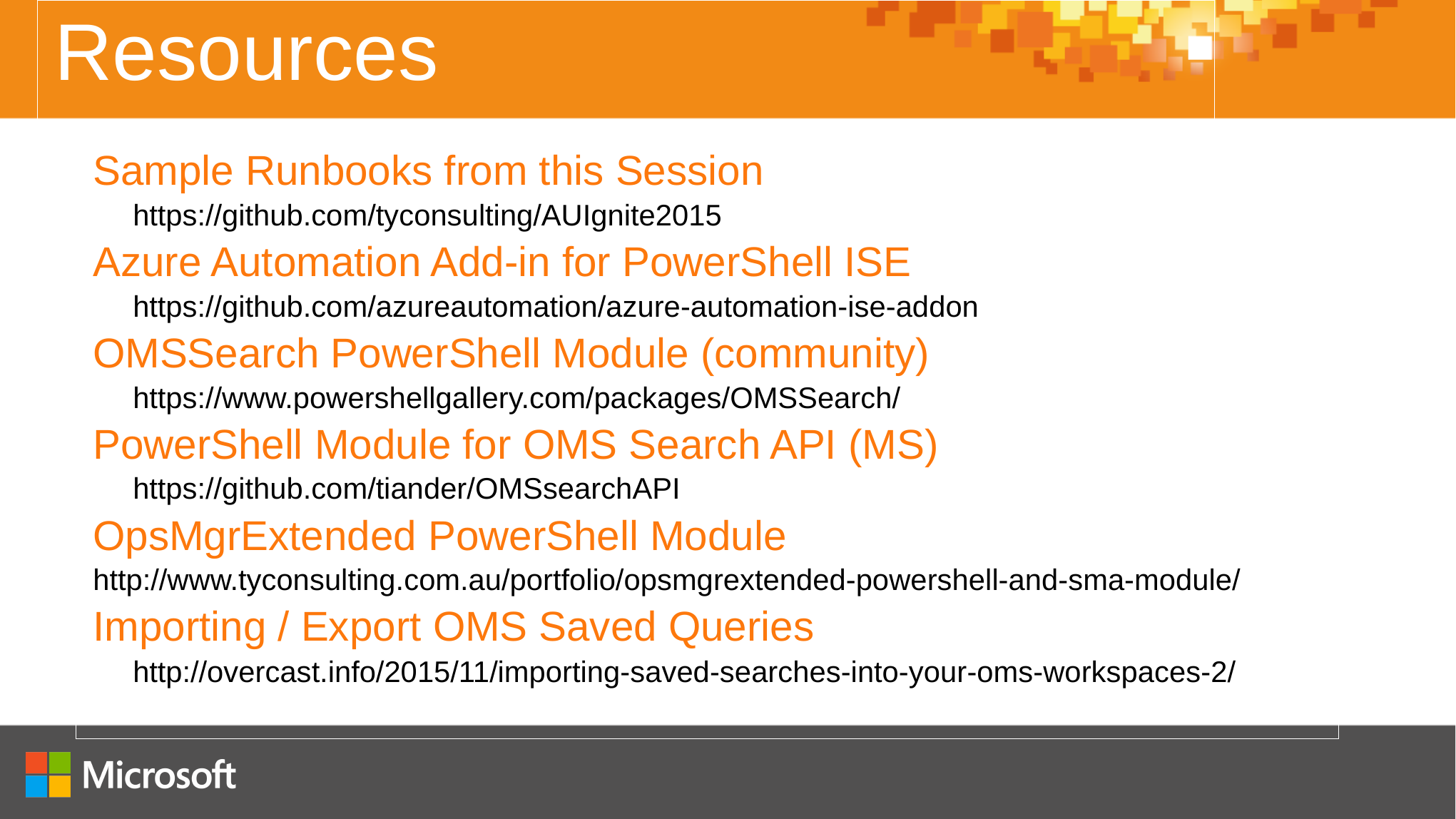

Resources
Sample Runbooks from this Session
https://github.com/tyconsulting/AUIgnite2015
Azure Automation Add-in for PowerShell ISE
https://github.com/azureautomation/azure-automation-ise-addon
OMSSearch PowerShell Module (community)
https://www.powershellgallery.com/packages/OMSSearch/
PowerShell Module for OMS Search API (MS)
https://github.com/tiander/OMSsearchAPI
OpsMgrExtended PowerShell Module
http://www.tyconsulting.com.au/portfolio/opsmgrextended-powershell-and-sma-module/
Importing / Export OMS Saved Queries
http://overcast.info/2015/11/importing-saved-searches-into-your-oms-workspaces-2/